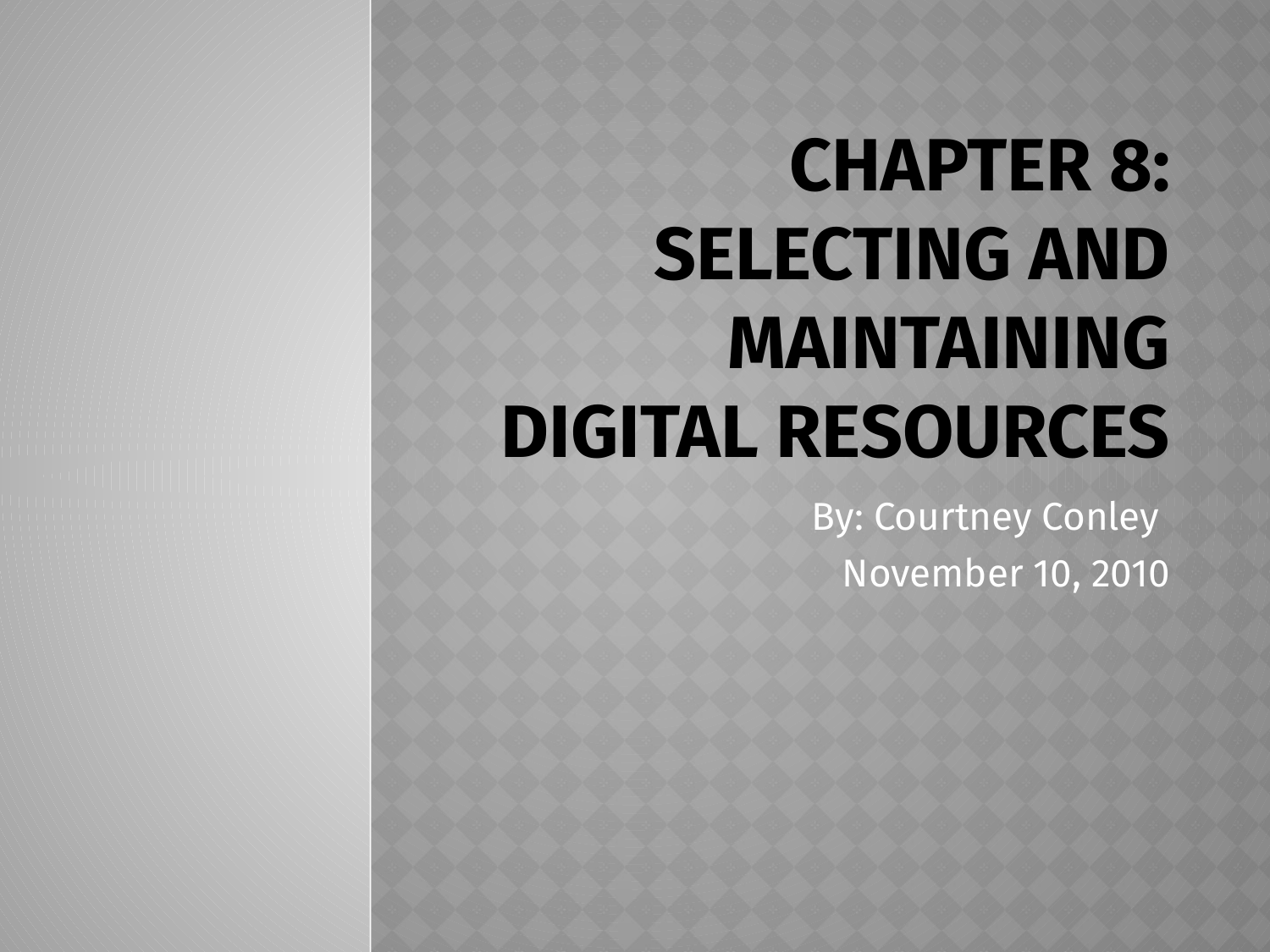

# Chapter 8: Selecting and Maintaining Digital Resources
By: Courtney Conley
November 10, 2010